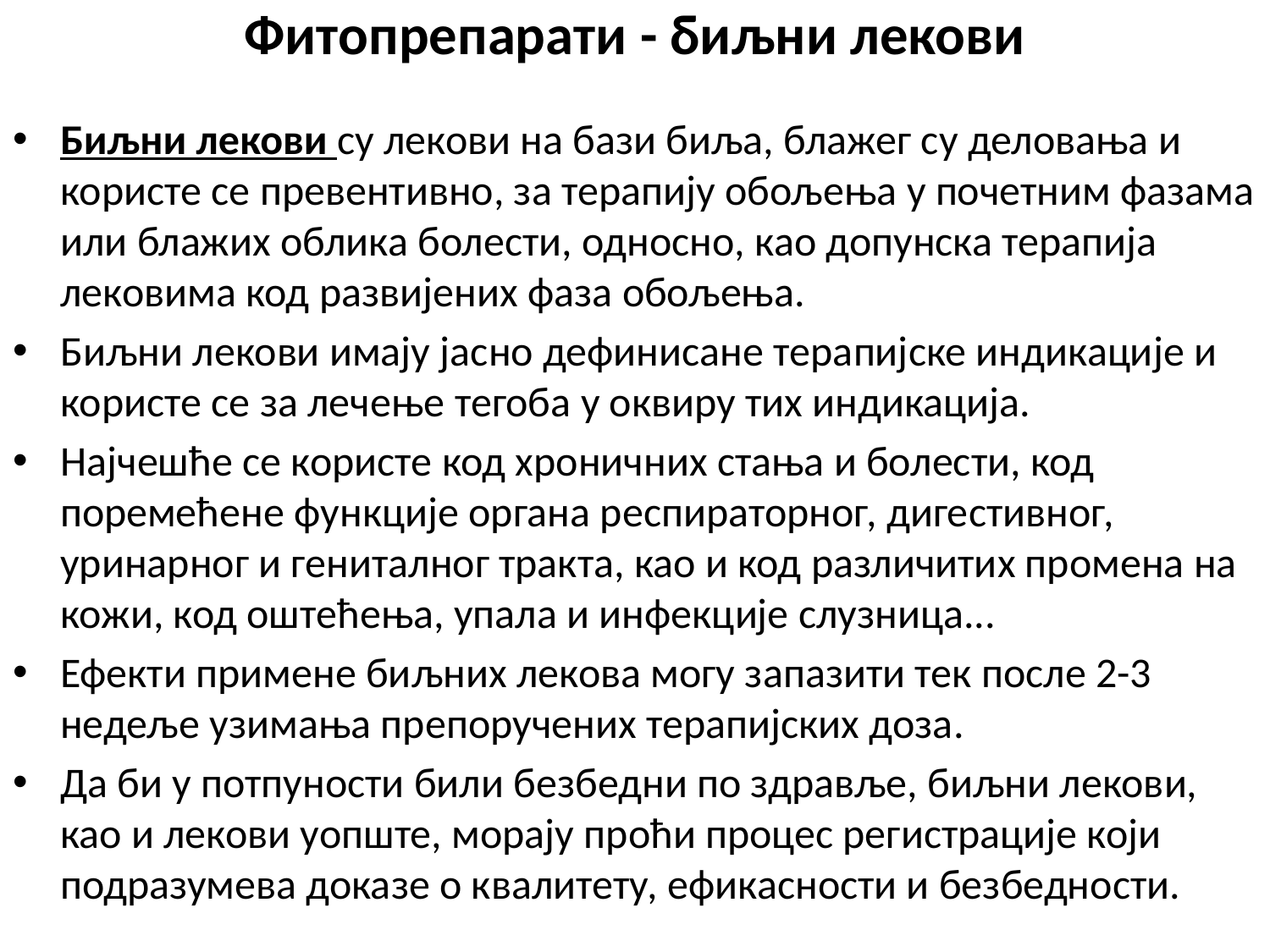

Фитопрепарати - биљни лекови
Биљни лекови су лекови на бази биља, блажег су деловања и користе се превентивно, за терапију обољења у почетним фазама или блажих облика болести, односно, као допунска терапија лековима код развијених фаза обољења.
Биљни лекови имају јасно дефинисане терапијске индикације и користе се за лечење тегоба у оквиру тих индикација.
Најчешће се користе код хроничних стања и болести, код поремећене функције органа респираторног, дигестивног, уринарног и гениталног тракта, као и код различитих промена на кожи, код оштећења, упала и инфекције слузница...
Ефекти примене биљних лекова могу запазити тек после 2-3 недеље узимања препоручених терапијских доза.
Да би у потпуности били безбедни по здравље, биљни лекови, као и лекови уопште, морају проћи процес регистрације који подразумева доказе о квалитету, ефикасности и безбедности.